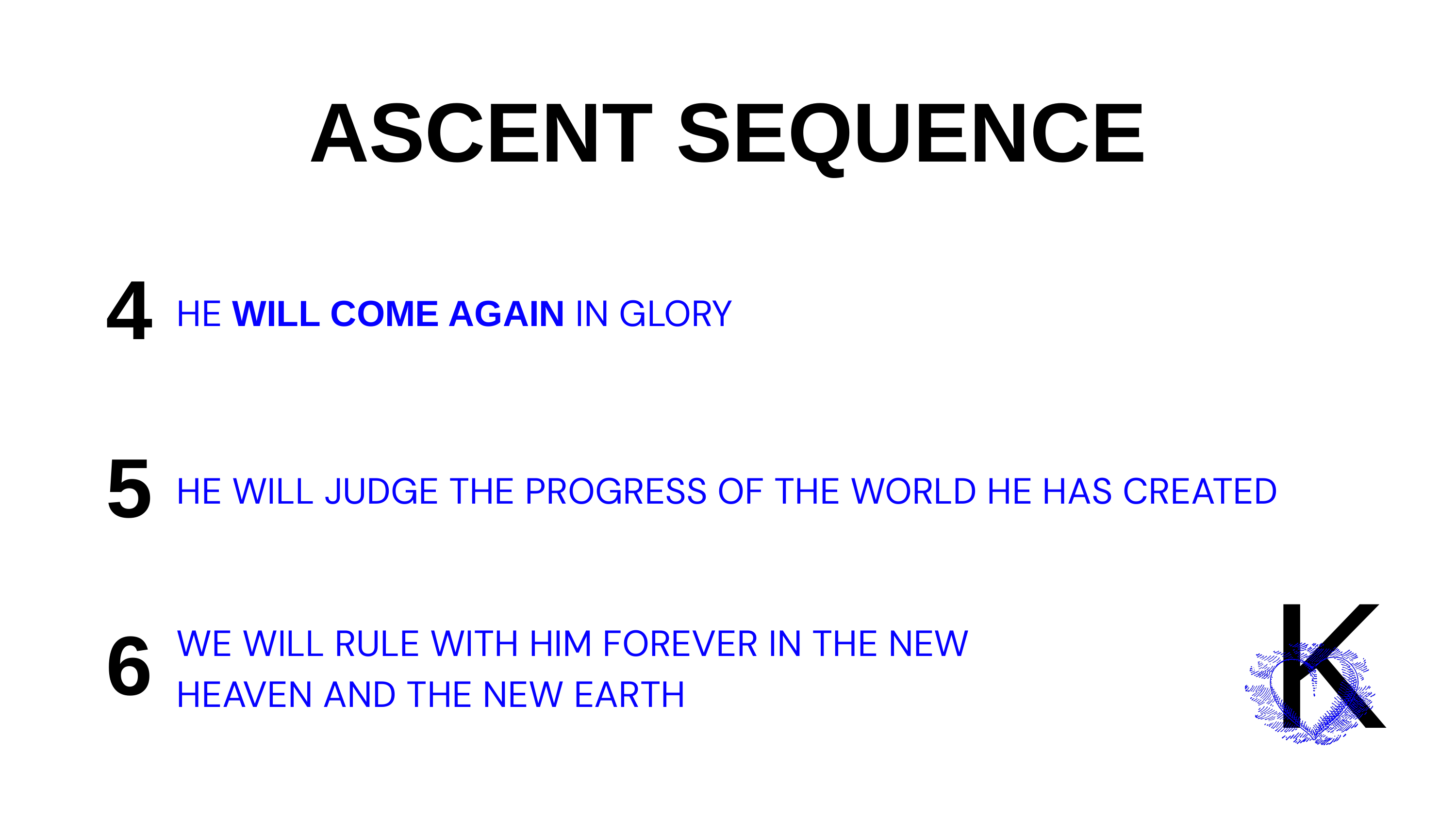

ASCENT SEQUENCE
4
HE WILL COME AGAIN IN GLORY
5
HE WILL JUDGE THE PROGRESS OF THE WORLD HE HAS CREATED
K

WE WILL RULE WITH HIM FOREVER IN THE NEW HEAVEN AND THE NEW EARTH
6